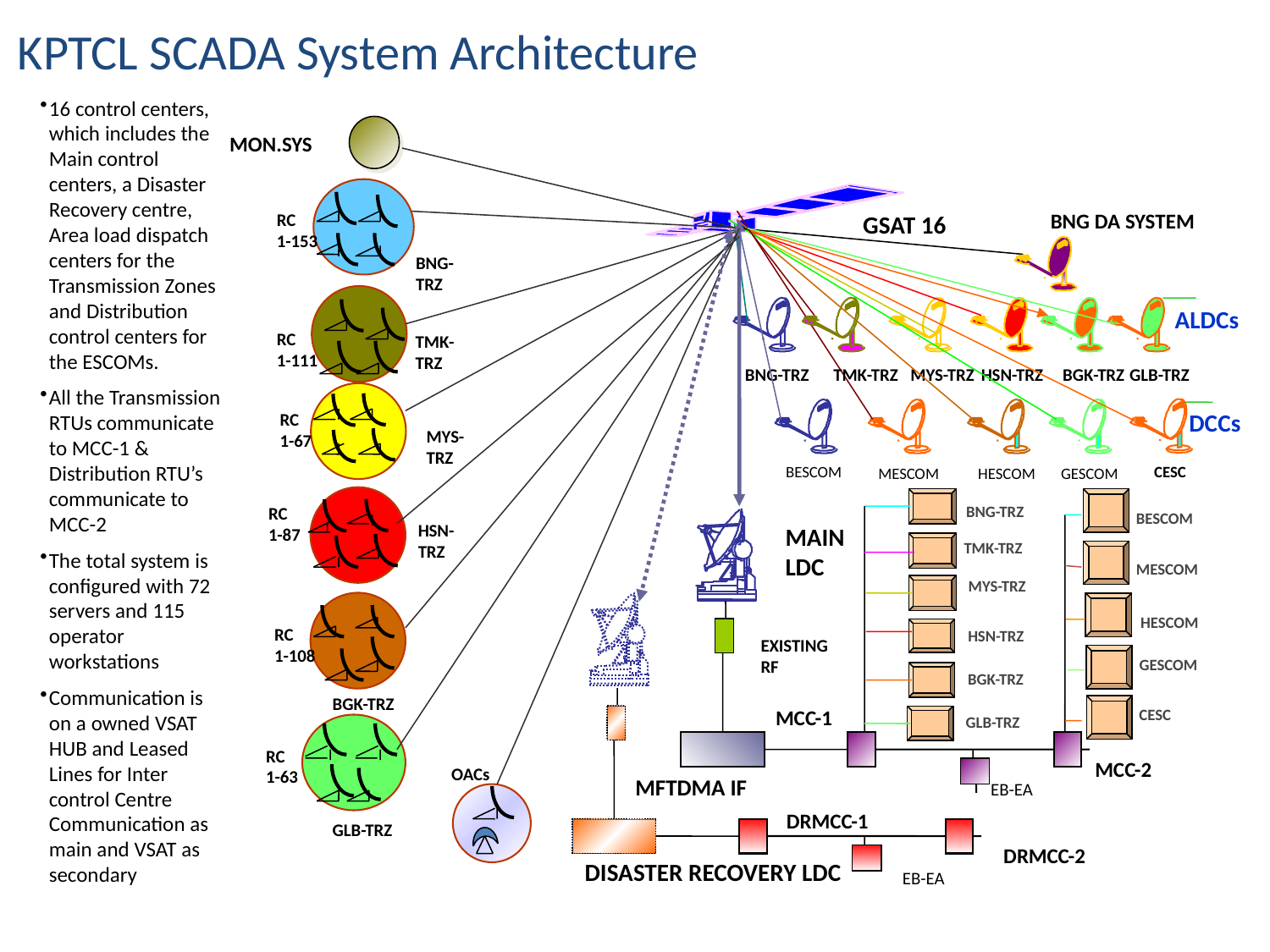

KPTCL SCADA System Architecture
16 control centers, which includes the Main control centers, a Disaster Recovery centre, Area load dispatch centers for the Transmission Zones and Distribution control centers for the ESCOMs.
All the Transmission RTUs communicate to MCC-1 & Distribution RTU’s communicate to MCC-2
The total system is configured with 72 servers and 115 operator workstations
Communication is on a owned VSAT HUB and Leased Lines for Inter control Centre Communication as main and VSAT as secondary

MON.SYS

BNG DA SYSTEM
RC
1-153
GSAT 16

BNG-TRZ

 ALDCs

RC
1-111
TMK-TRZ

BNG-TRZ
TMK-TRZ
MYS-TRZ
HSN-TRZ
BGK-TRZ
GLB-TRZ

  DCCs
RC
1-67

MYS-TRZ

BESCOM
CESC
MESCOM
HESCOM
GESCOM

BNG-TRZ
RC
1-87

BESCOM

HSN-TRZ

MAIN LDC

TMK-TRZ

MESCOM

MYS-TRZ

HESCOM

RC
1-108

HSN-TRZ

EXISTING RF

GESCOM

BGK-TRZ

BGK-TRZ

MCC-1
CESC

GLB-TRZ

RC
1-63

MCC-2
OACs

MFTDMA IF

EB-EA

DRMCC-1

GLB-TRZ

DRMCC-2

DISASTER RECOVERY LDC

EB-EA